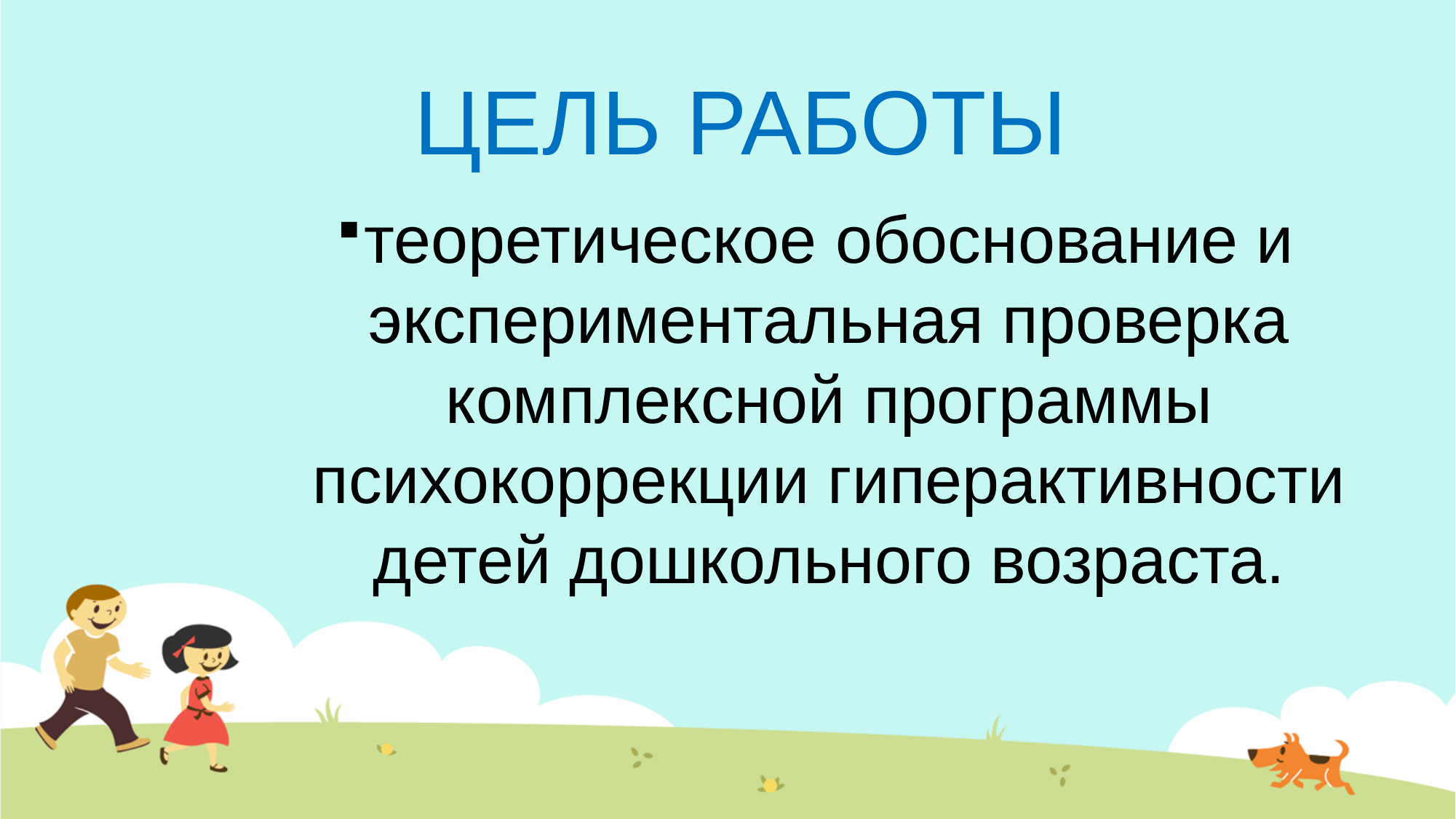

ЦЕЛЬ РАБОТЫ
теоретическое обоснование и экспериментальная проверка комплексной программы психокоррекции гиперактивности детей дошкольного возраста.